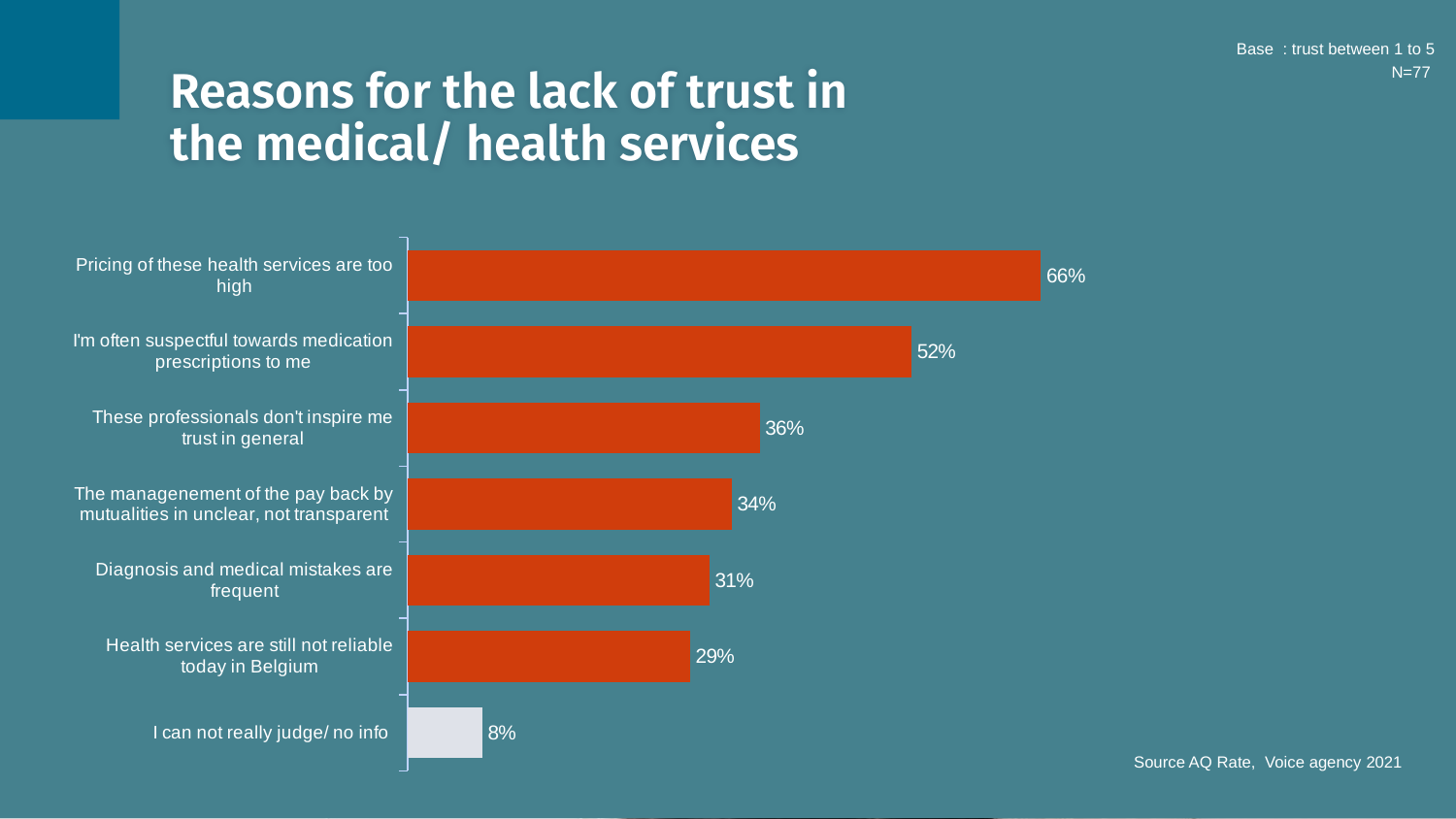

Base  : trust between 1 to 5
N=77
Reasons for the lack of trust in
the medical/ health services

### Chart

| Category | 1 à 5 - Peu d'influence |
|---|---|
| Pricing of these health services are too high | 0.655 |
| I'm often suspectful towards medication prescriptions to me | 0.521 |
| These professionals don't inspire me trust in general | 0.364 |
| The managenement of the pay back by mutualities in unclear, not transparent | 0.335 |
| Diagnosis and medical mistakes are frequent | 0.312 |
| Health services are still not reliable today in Belgium | 0.292 |
| I can not really judge/ no info  | 0.077 |
Source AQ Rate,  Voice agency 2021